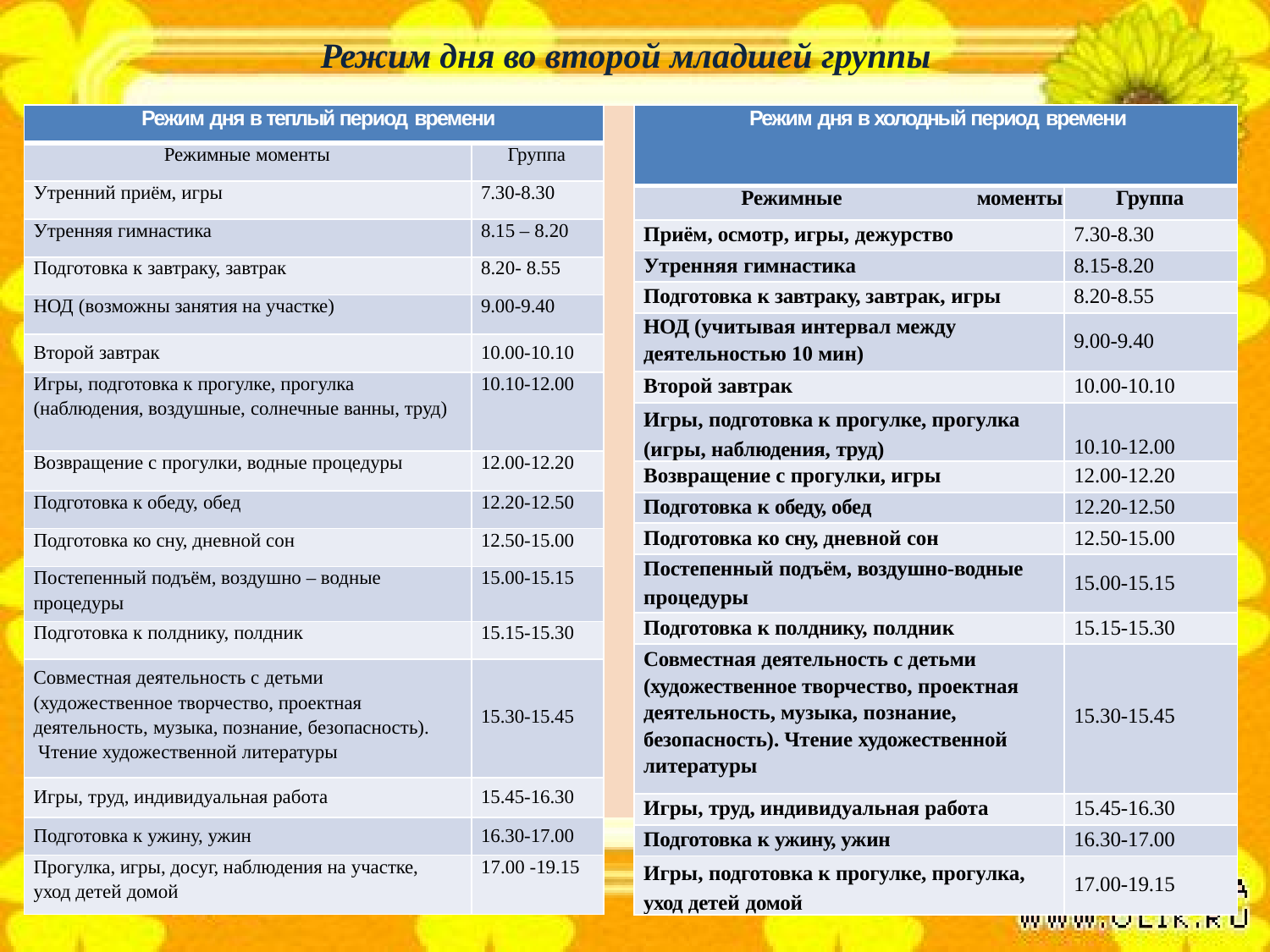

# Режим дня во второй младшей группы
| Режим дня в теплый период времени |  |
| --- | --- |
| Режимные моменты | Группа |
| Утренний приём, игры | 7.30-8.30 |
| Утренняя гимнастика | 8.15 – 8.20 |
| Подготовка к завтраку, завтрак | 8.20- 8.55 |
| НОД (возможны занятия на участке) | 9.00-9.40 |
| Второй завтрак | 10.00-10.10 |
| Игры, подготовка к прогулке, прогулка (наблюдения, воздушные, солнечные ванны, труд) | 10.10-12.00 |
| Возвращение с прогулки, водные процедуры | 12.00-12.20 |
| Подготовка к обеду, обед | 12.20-12.50 |
| Подготовка ко сну, дневной сон | 12.50-15.00 |
| Постепенный подъём, воздушно – водные процедуры | 15.00-15.15 |
| Подготовка к полднику, полдник | 15.15-15.30 |
| Совместная деятельность с детьми (художественное творчество, проектная деятельность, музыка, познание, безопасность). Чтение художественной литературы | 15.30-15.45 |
| Игры, труд, индивидуальная работа | 15.45-16.30 |
| Подготовка к ужину, ужин | 16.30-17.00 |
| Прогулка, игры, досуг, наблюдения на участке, уход детей домой | 17.00 -19.15 |
| Режим дня в холодный период времени |  |
| --- | --- |
| Режимные моменты | Группа |
| Приём, осмотр, игры, дежурство | 7.30-8.30 |
| Утренняя гимнастика | 8.15-8.20 |
| Подготовка к завтраку, завтрак, игры | 8.20-8.55 |
| НОД (учитывая интервал между деятельностью 10 мин) | 9.00-9.40 |
| Второй завтрак | 10.00-10.10 |
| Игры, подготовка к прогулке, прогулка (игры, наблюдения, труд) | 10.10-12.00 |
| Возвращение с прогулки, игры | 12.00-12.20 |
| Подготовка к обеду, обед | 12.20-12.50 |
| Подготовка ко сну, дневной сон | 12.50-15.00 |
| Постепенный подъём, воздушно-водные процедуры | 15.00-15.15 |
| Подготовка к полднику, полдник | 15.15-15.30 |
| Совместная деятельность с детьми (художественное творчество, проектная деятельность, музыка, познание, безопасность). Чтение художественной литературы | 15.30-15.45 |
| Игры, труд, индивидуальная работа | 15.45-16.30 |
| Подготовка к ужину, ужин | 16.30-17.00 |
| Игры, подготовка к прогулке, прогулка, уход детей домой | 17.00-19.15 |